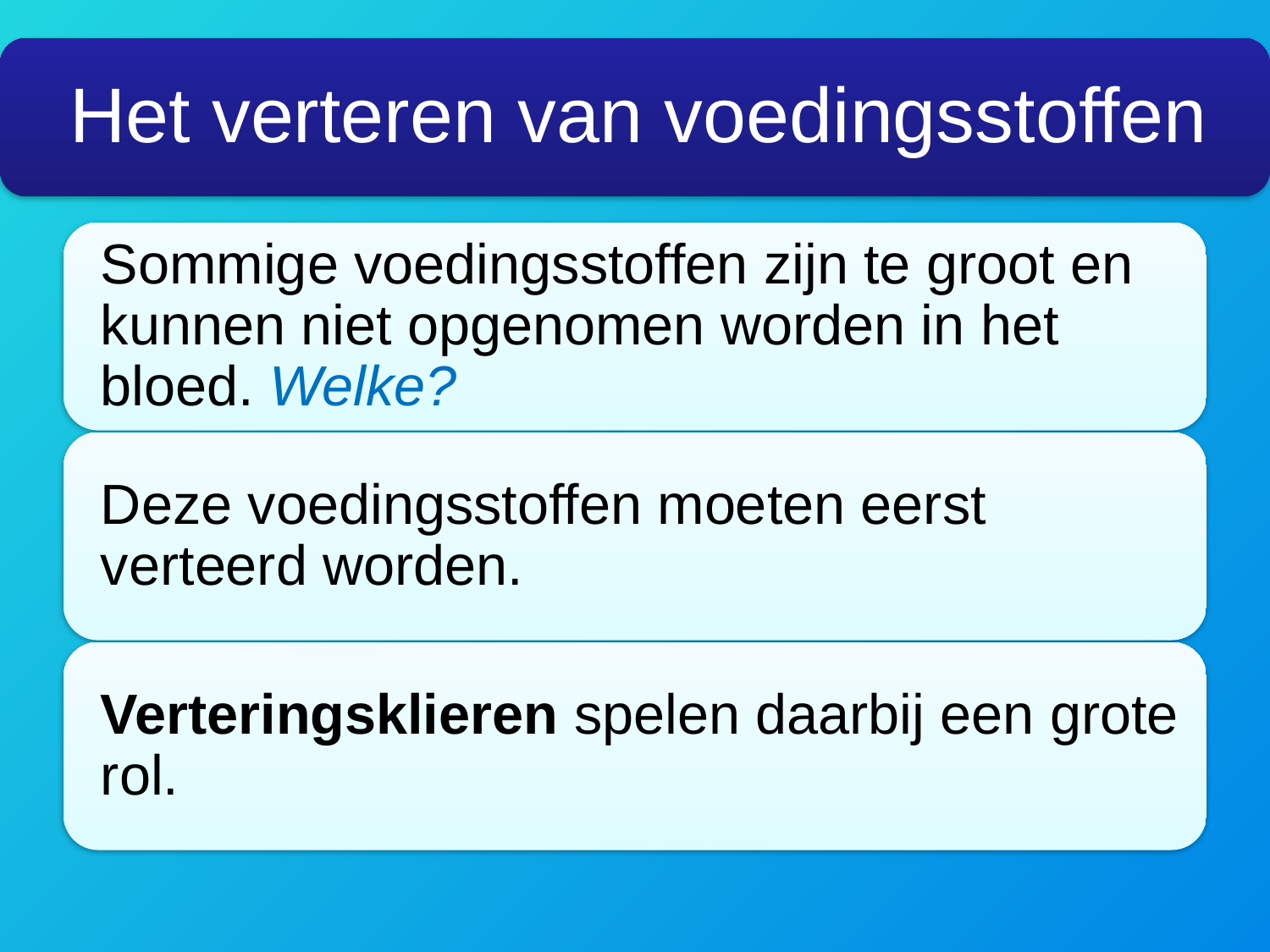

Het verteren van voedingsstoffen
Sommige voedingsstoffen zijn te groot en kunnen niet opgenomen worden in het bloed. Welke?
Deze voedingsstoffen moeten eerst verteerd worden.
Verteringsklieren spelen daarbij een grote rol.